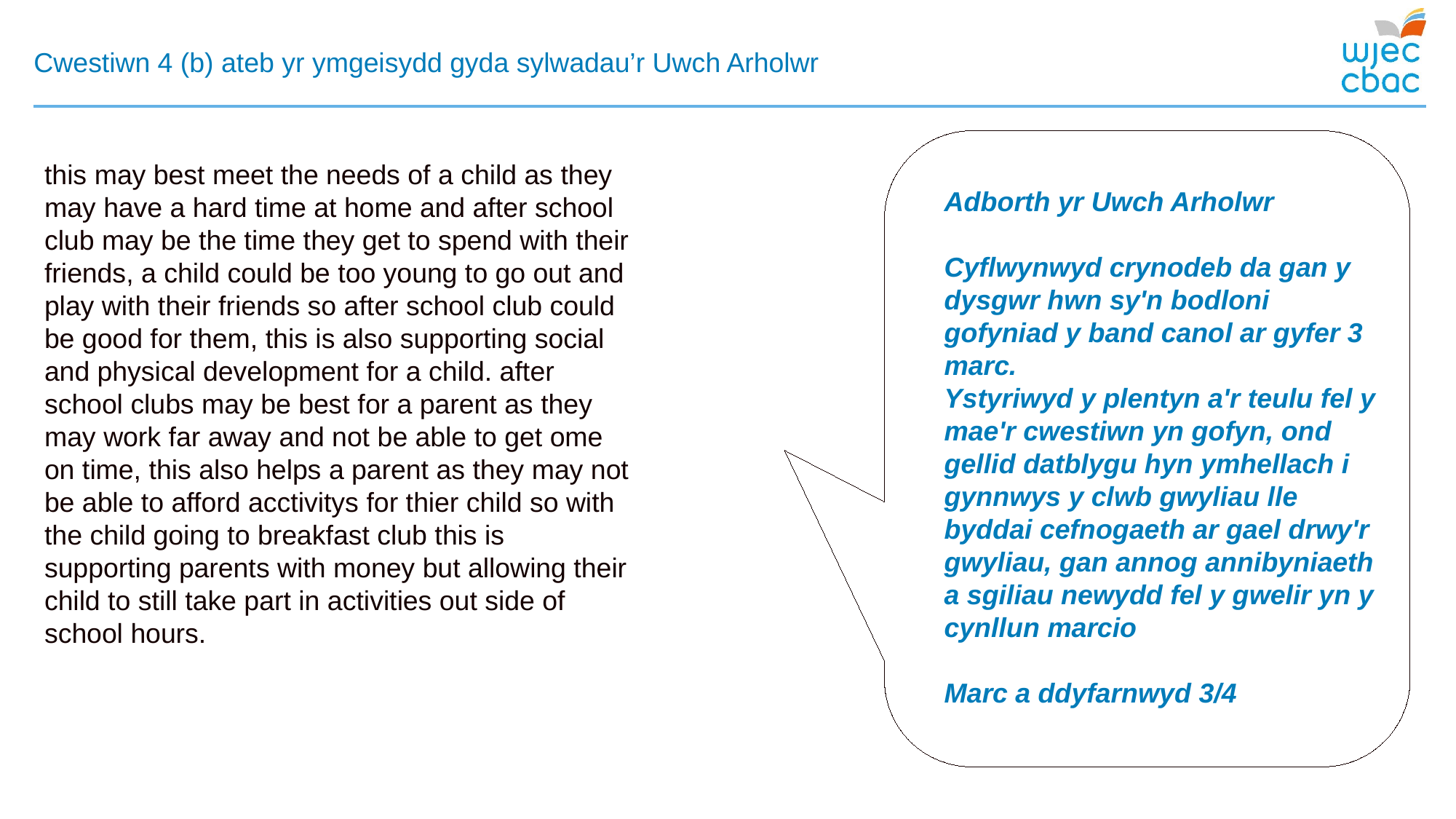

# Cwestiwn 4 (b) ateb yr ymgeisydd gyda sylwadau’r Uwch Arholwr

this may best meet the needs of a child as they may have a hard time at home and after school club may be the time they get to spend with their friends, a child could be too young to go out and play with their friends so after school club could be good for them, this is also supporting social and physical development for a child. after school clubs may be best for a parent as they may work far away and not be able to get ome on time, this also helps a parent as they may not be able to afford acctivitys for thier child so with the child going to breakfast club this is supporting parents with money but allowing their child to still take part in activities out side of school hours.
Adborth yr Uwch Arholwr
Cyflwynwyd crynodeb da gan y dysgwr hwn sy'n bodloni gofyniad y band canol ar gyfer 3 marc.
Ystyriwyd y plentyn a'r teulu fel y mae'r cwestiwn yn gofyn, ond gellid datblygu hyn ymhellach i gynnwys y clwb gwyliau lle byddai cefnogaeth ar gael drwy'r gwyliau, gan annog annibyniaeth a sgiliau newydd fel y gwelir yn y cynllun marcio

Marc a ddyfarnwyd 3/4